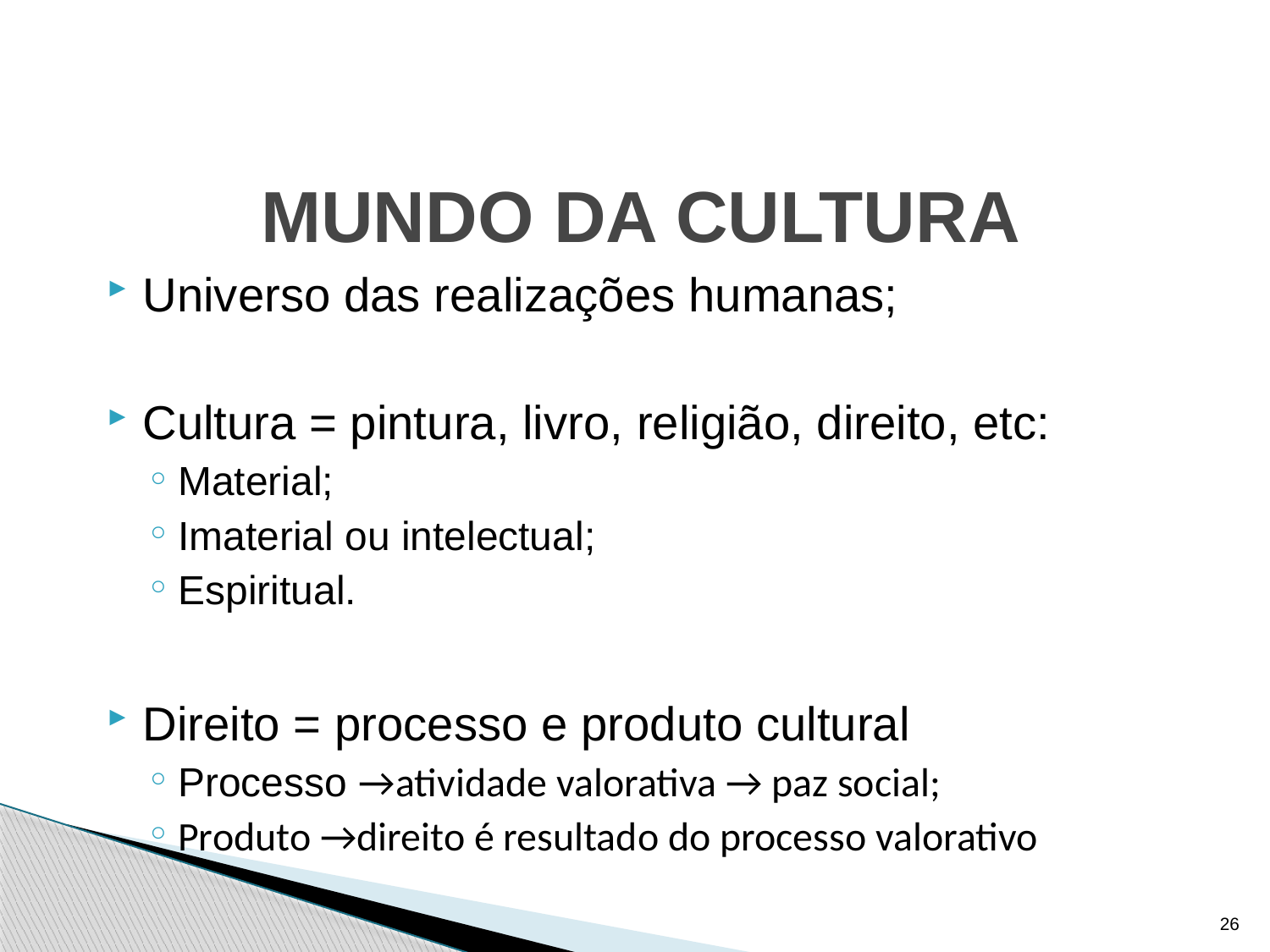

MUNDO DA CULTURA
Universo das realizações humanas;

Cultura = pintura, livro, religião, direito, etc:
Material;
Imaterial ou intelectual;
Espiritual.

Direito = processo e produto cultural
Processo →atividade valorativa → paz social;
Produto →direito é resultado do processo valorativo
26